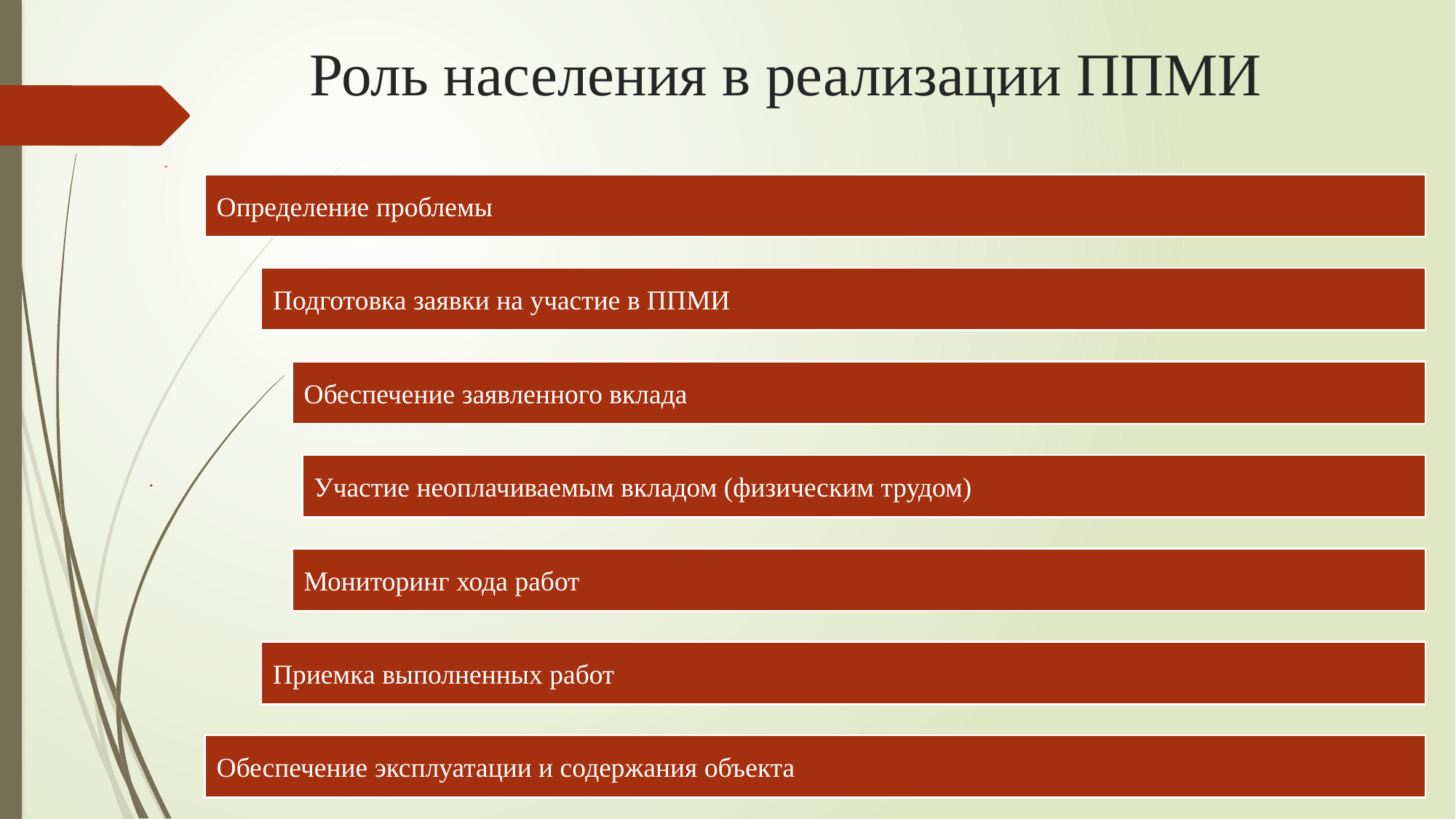

# Роль населения в реализации ППМИ
Определение проблемы
Подготовка заявки на участие в ППМИ
Обеспечение заявленного вклада
Участие неоплачиваемым вкладом (физическим трудом)
Мониторинг хода работ
Приемка выполненных работ
Обеспечение эксплуатации и содержания объекта